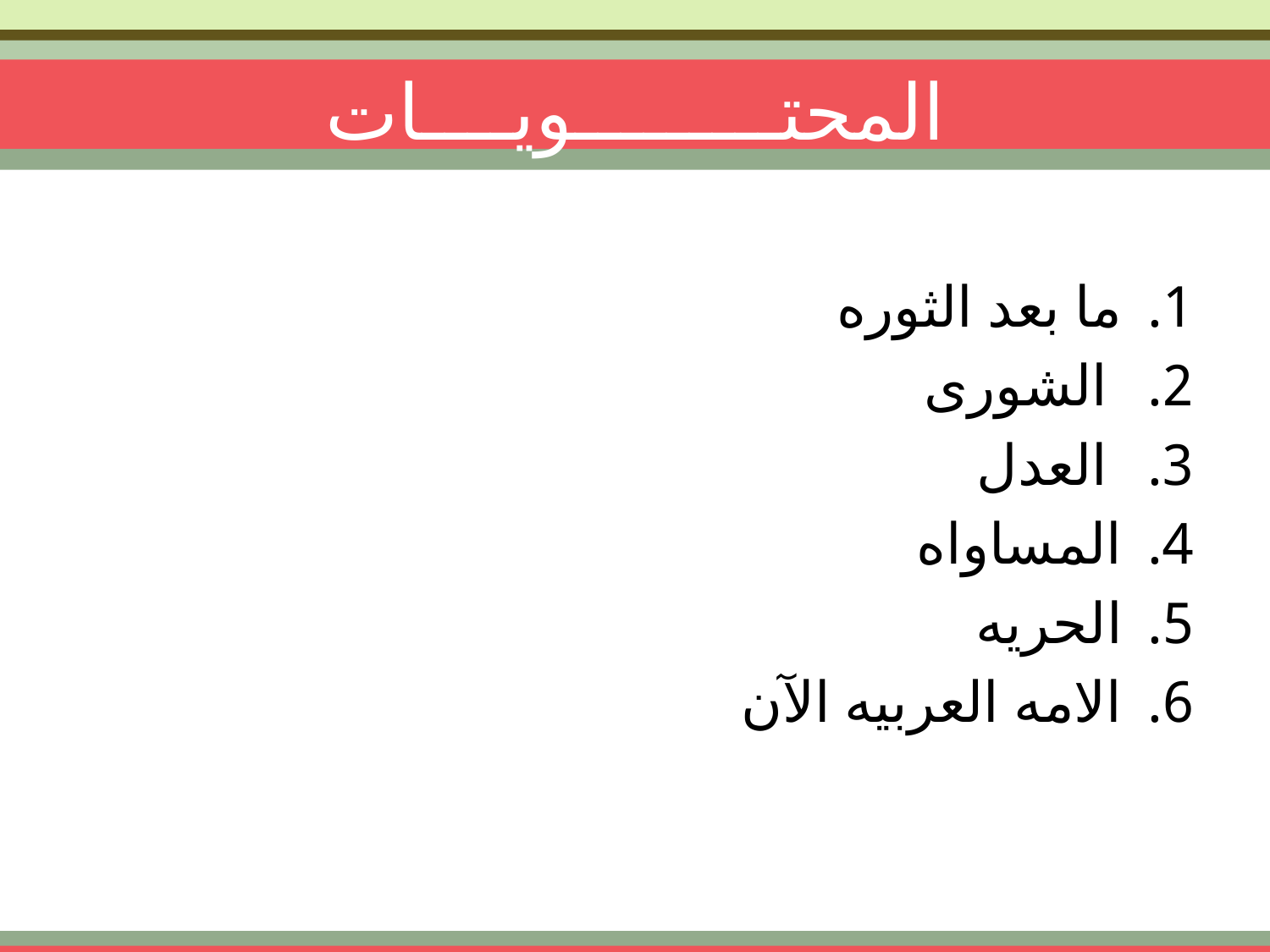

# المحتـــــــــويــــات

ما بعد الثوره
 الشورى
 العدل
المساواه
الحريه
الامه العربيه الآن